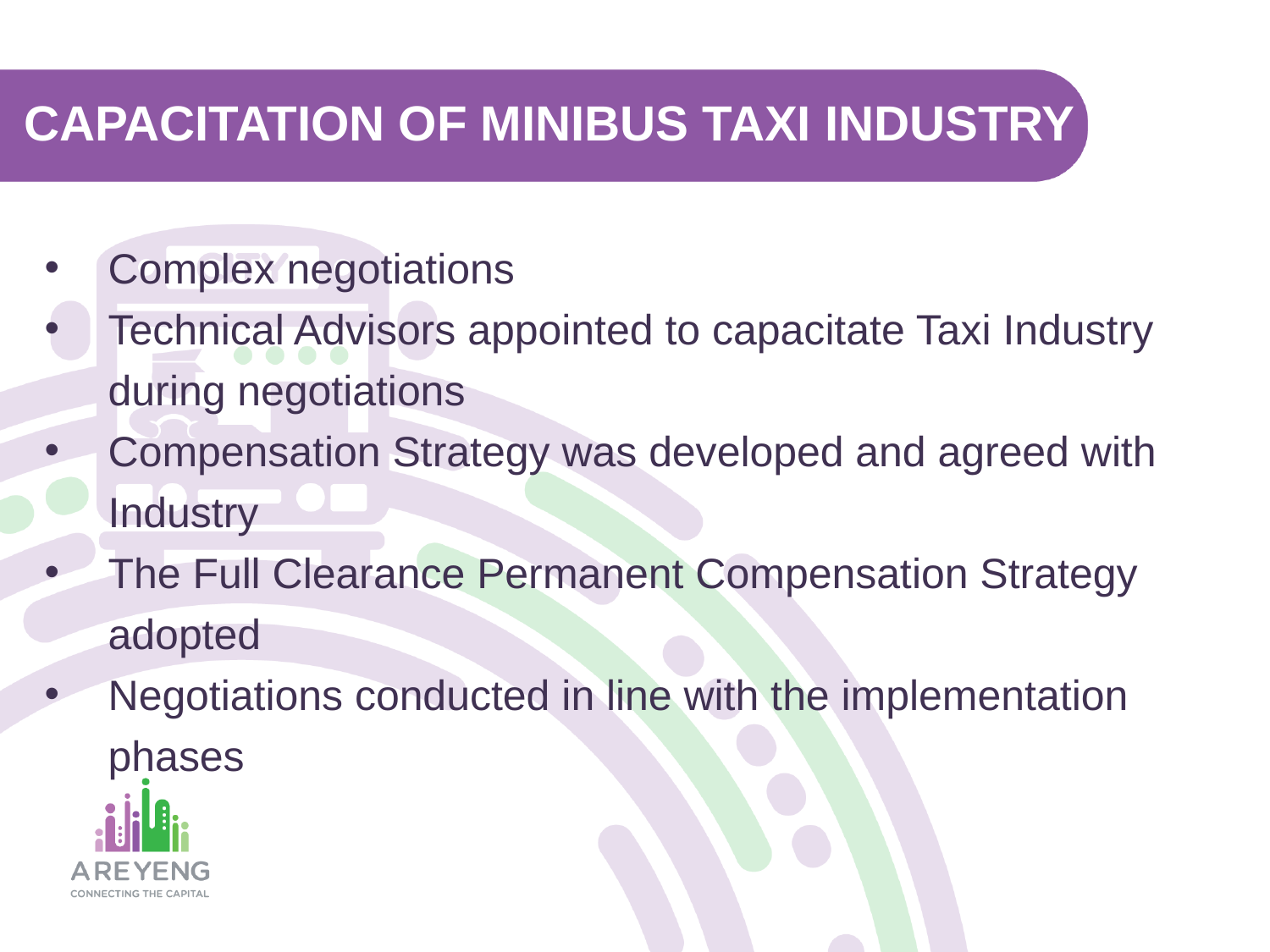

# CAPACITATION OF MINIBUS TAXI INDUSTRY

Complex negotiations
Technical Advisors appointed to capacitate Taxi Industry during negotiations
Compensation Strategy was developed and agreed with Industry
The Full Clearance Permanent Compensation Strategy adopted
Negotiations conducted in line with the implementation phases